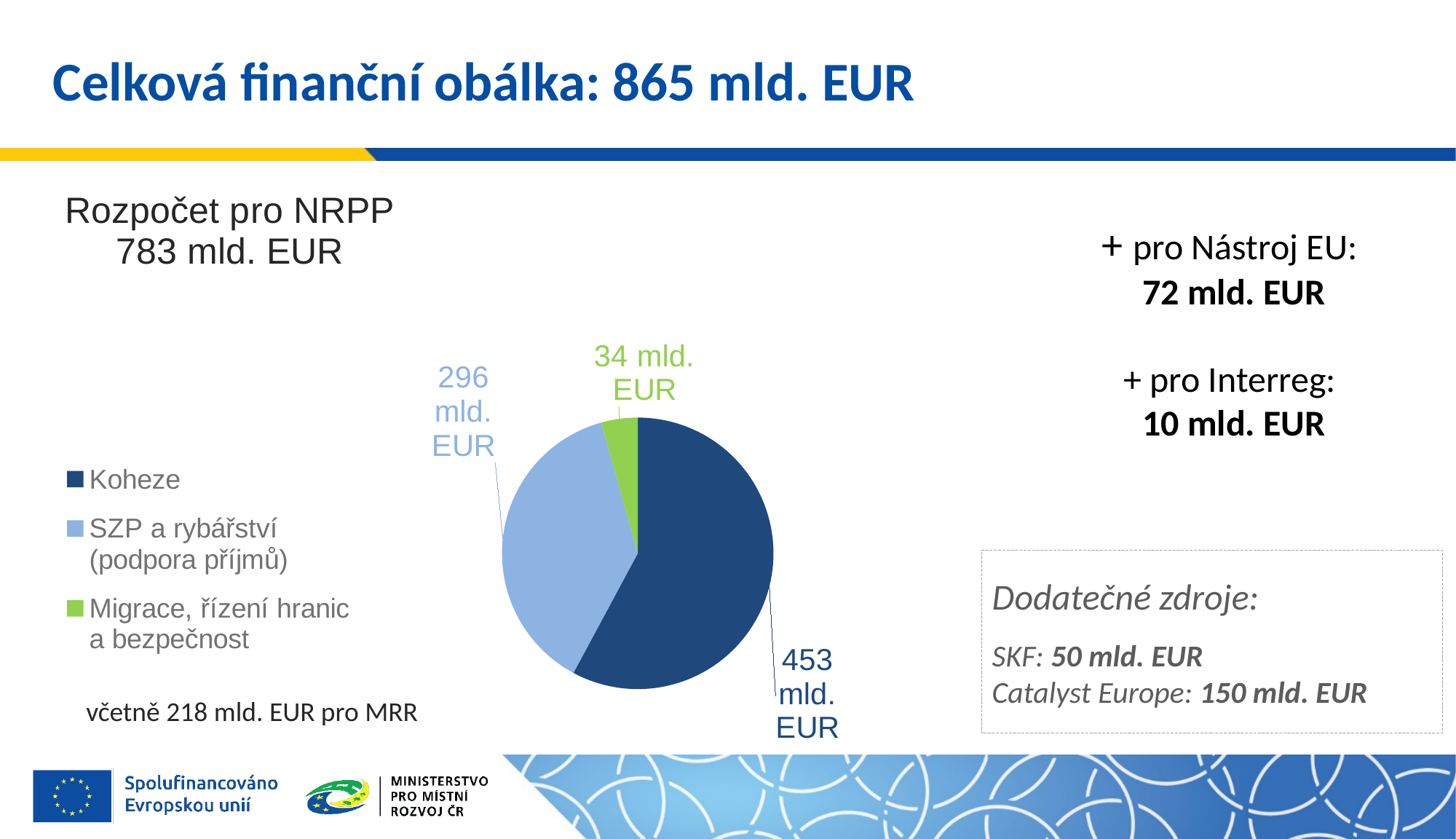

# Celková finanční obálka: 865 mld. EUR

### Chart: Rozpočet pro NRPP
783 mld. EUR

| Category | Prodej |
|---|---|
| Koheze | 453.0 |
| SZP a rybářství (podpora příjmů) | 296.0 |
| Migrace, řízení hranic a bezpečnost | 34.0 |
+ pro Nástroj EU:
72 mld. EUR

+ pro Interreg:
10 mld. EUR
Dodatečné zdroje:
c
SKF: 50 mld. EUR
Catalyst Europe: 150 mld. EUR
včetně 218 mld. EUR pro MRR